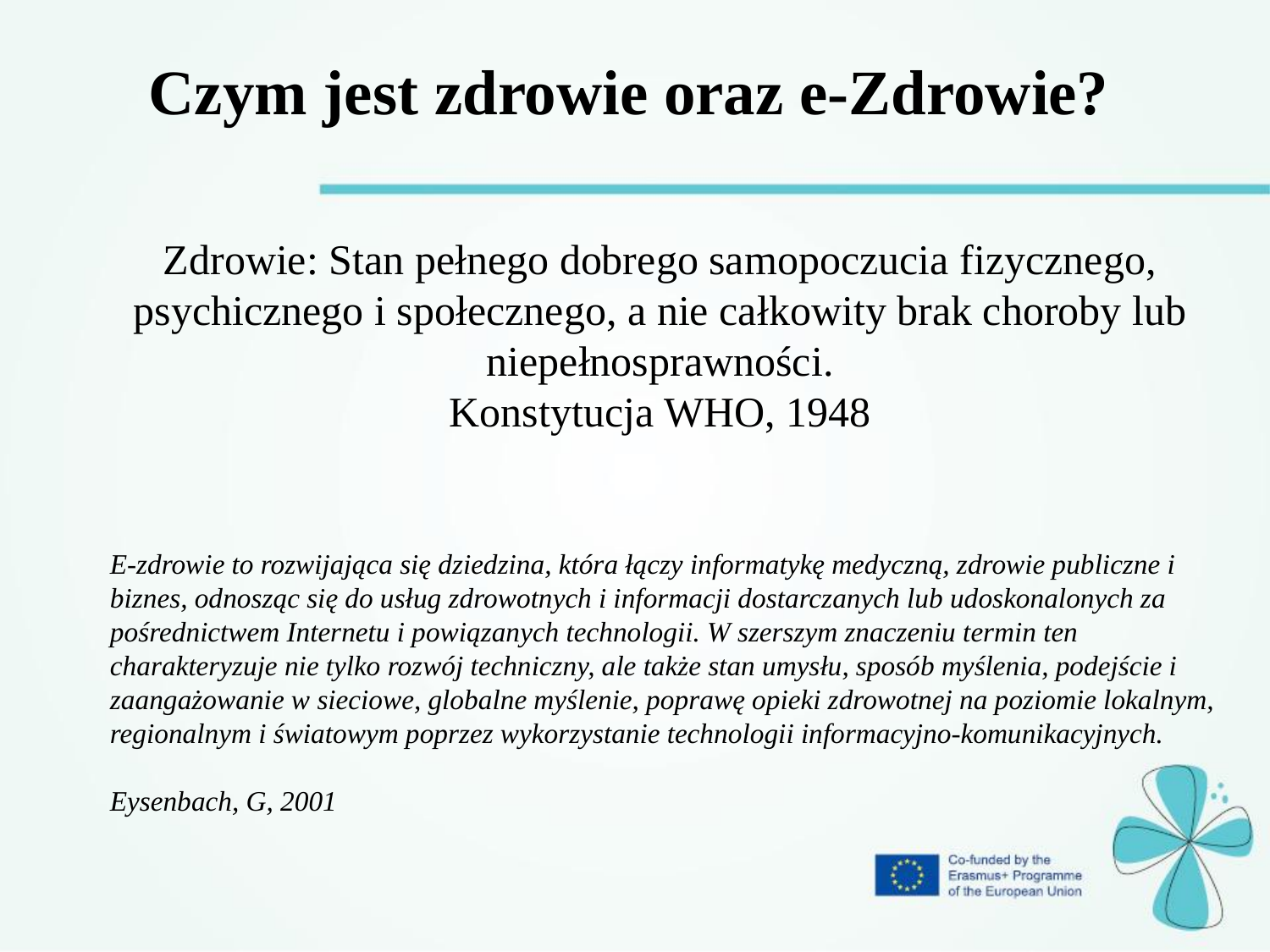

Czym jest zdrowie oraz e-Zdrowie?
Zdrowie: Stan pełnego dobrego samopoczucia fizycznego, psychicznego i społecznego, a nie całkowity brak choroby lub niepełnosprawności.
Konstytucja WHO, 1948

E-zdrowie to rozwijająca się dziedzina, która łączy informatykę medyczną, zdrowie publiczne i biznes, odnosząc się do usług zdrowotnych i informacji dostarczanych lub udoskonalonych za pośrednictwem Internetu i powiązanych technologii. W szerszym znaczeniu termin ten charakteryzuje nie tylko rozwój techniczny, ale także stan umysłu, sposób myślenia, podejście i zaangażowanie w sieciowe, globalne myślenie, poprawę opieki zdrowotnej na poziomie lokalnym, regionalnym i światowym poprzez wykorzystanie technologii informacyjno-komunikacyjnych.

Eysenbach, G, 2001